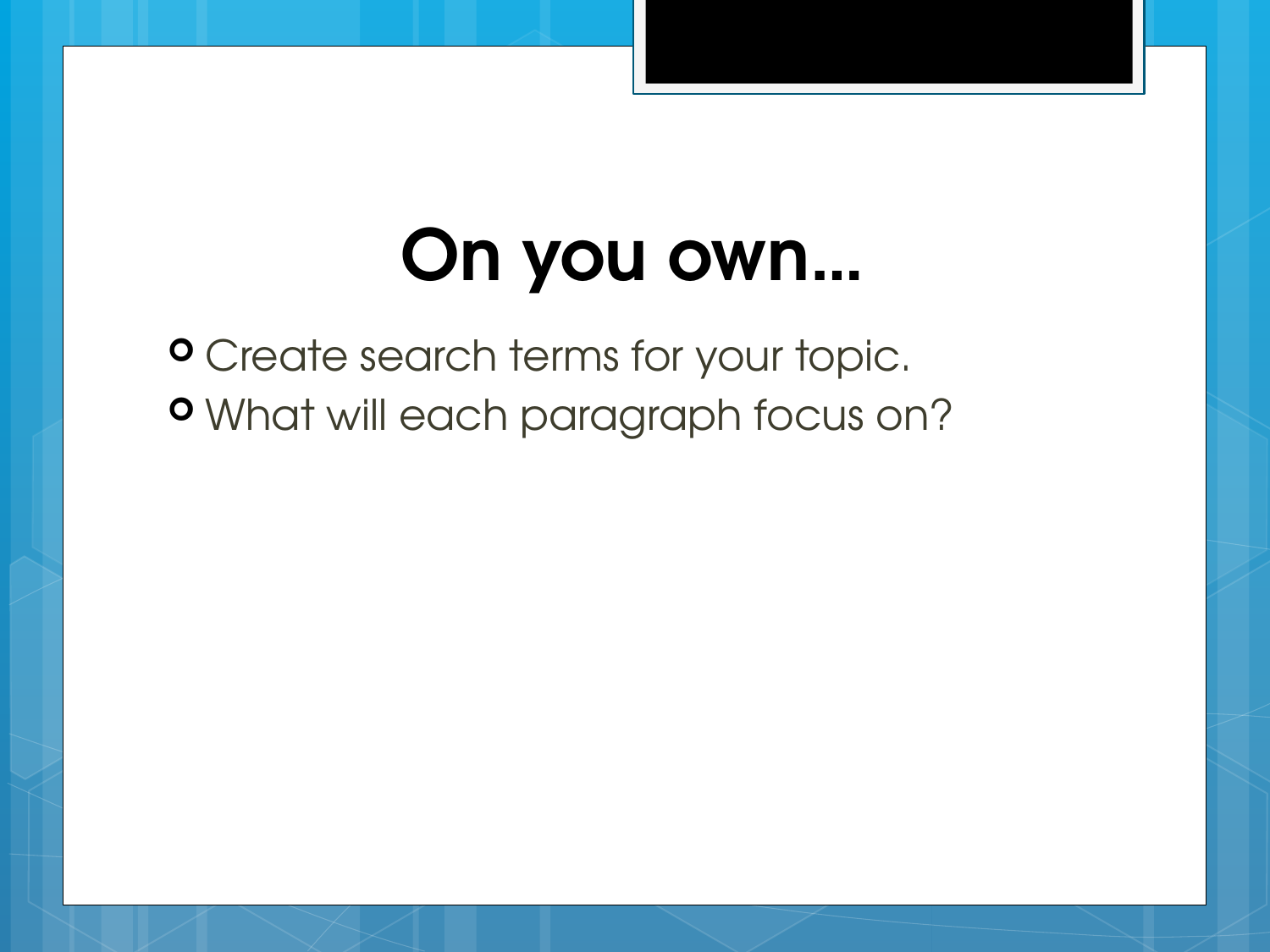

# On you own…
Create search terms for your topic.
What will each paragraph focus on?